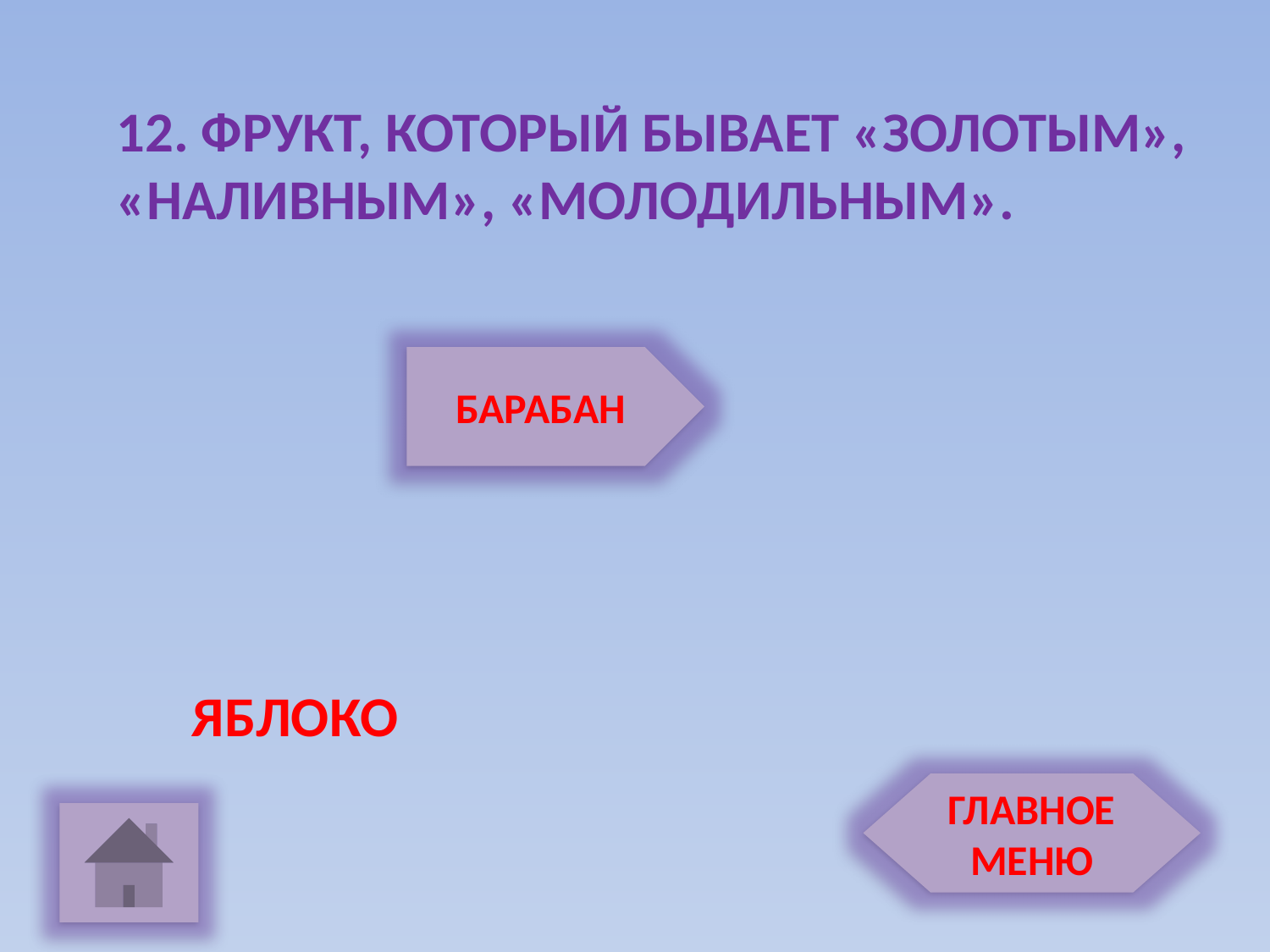

12. ФРУКТ, КОТОРЫЙ БЫВАЕТ «ЗОЛОТЫМ»,
«НАЛИВНЫМ», «МОЛОДИЛЬНЫМ».
БАРАБАН
ЯБЛОКО
ГЛАВНОЕ МЕНЮ